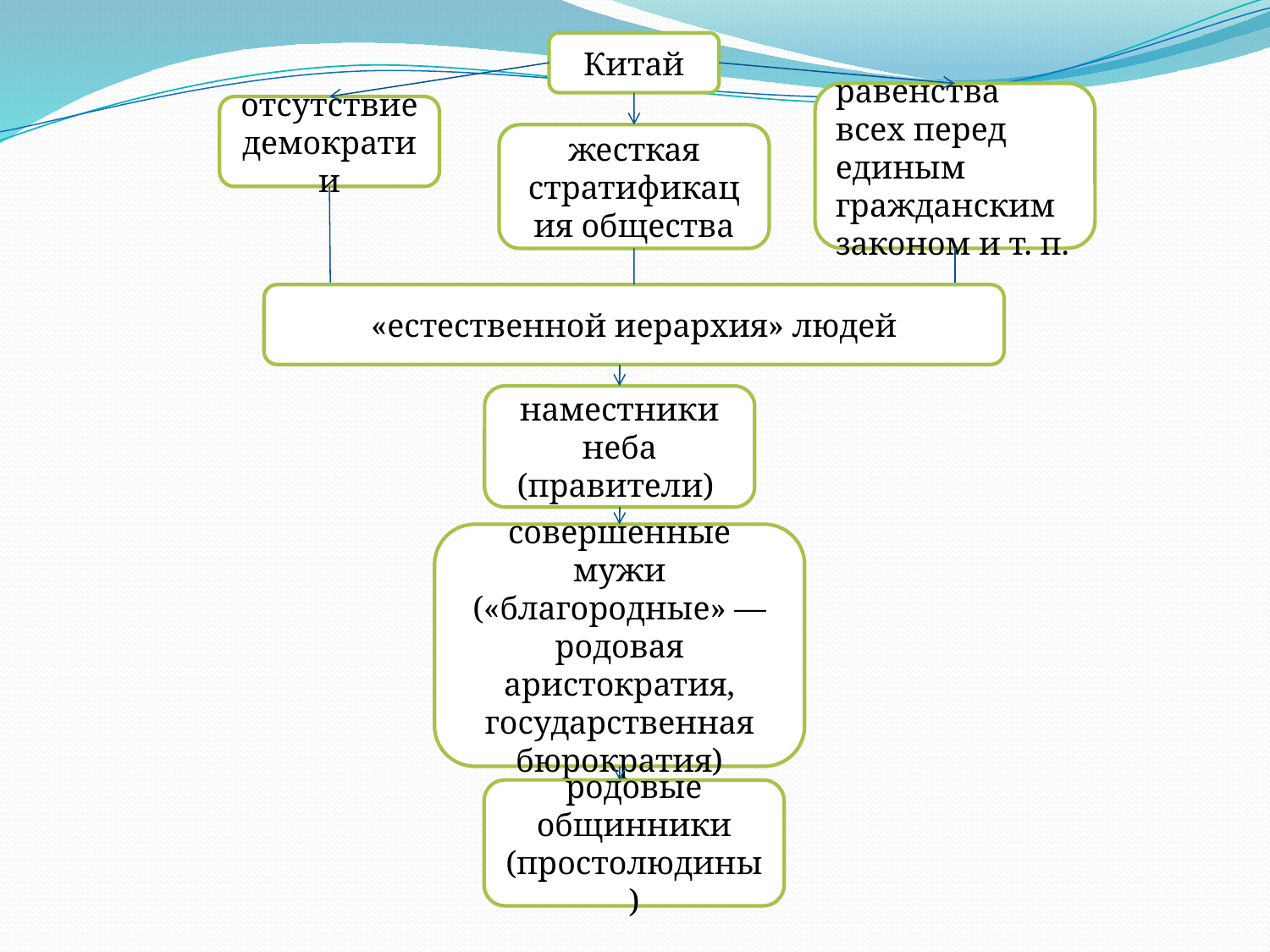

Китай
равенства всех перед единым гражданским законом и т. п.
отсутствие демократии
жесткая стратификация общества
«естественной иерархия» людей
наместники неба (правители)
совершенные мужи («благородные» — родовая аристократия, государственная бюрократия)
родовые общинники (простолюдины)